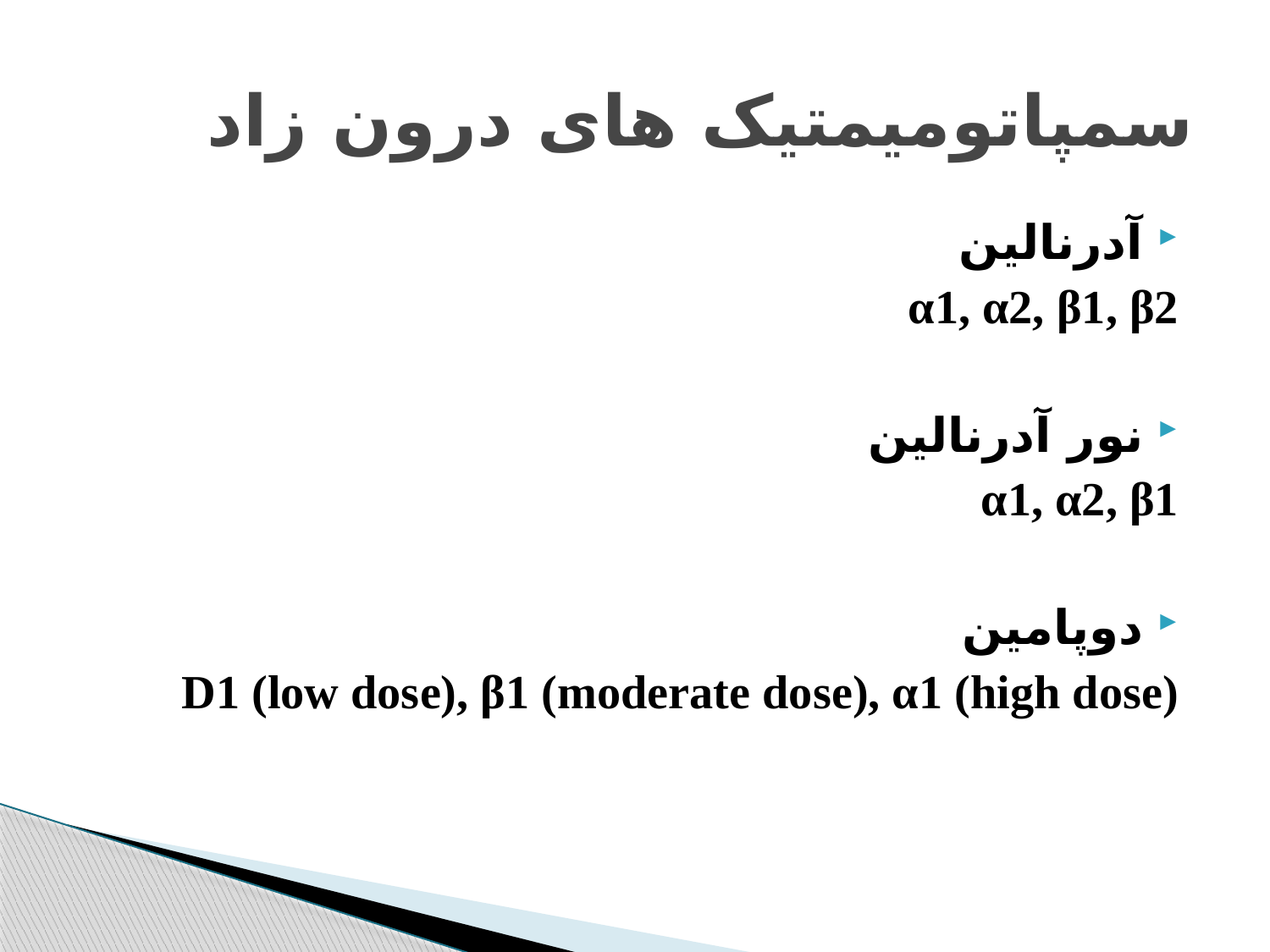

# سمپاتومیمتیک های درون زاد
آدرنالین
α1, α2, β1, β2

نور آدرنالین
α1, α2, β1

دوپامین
D1 (low dose), β1 (moderate dose), α1 (high dose)